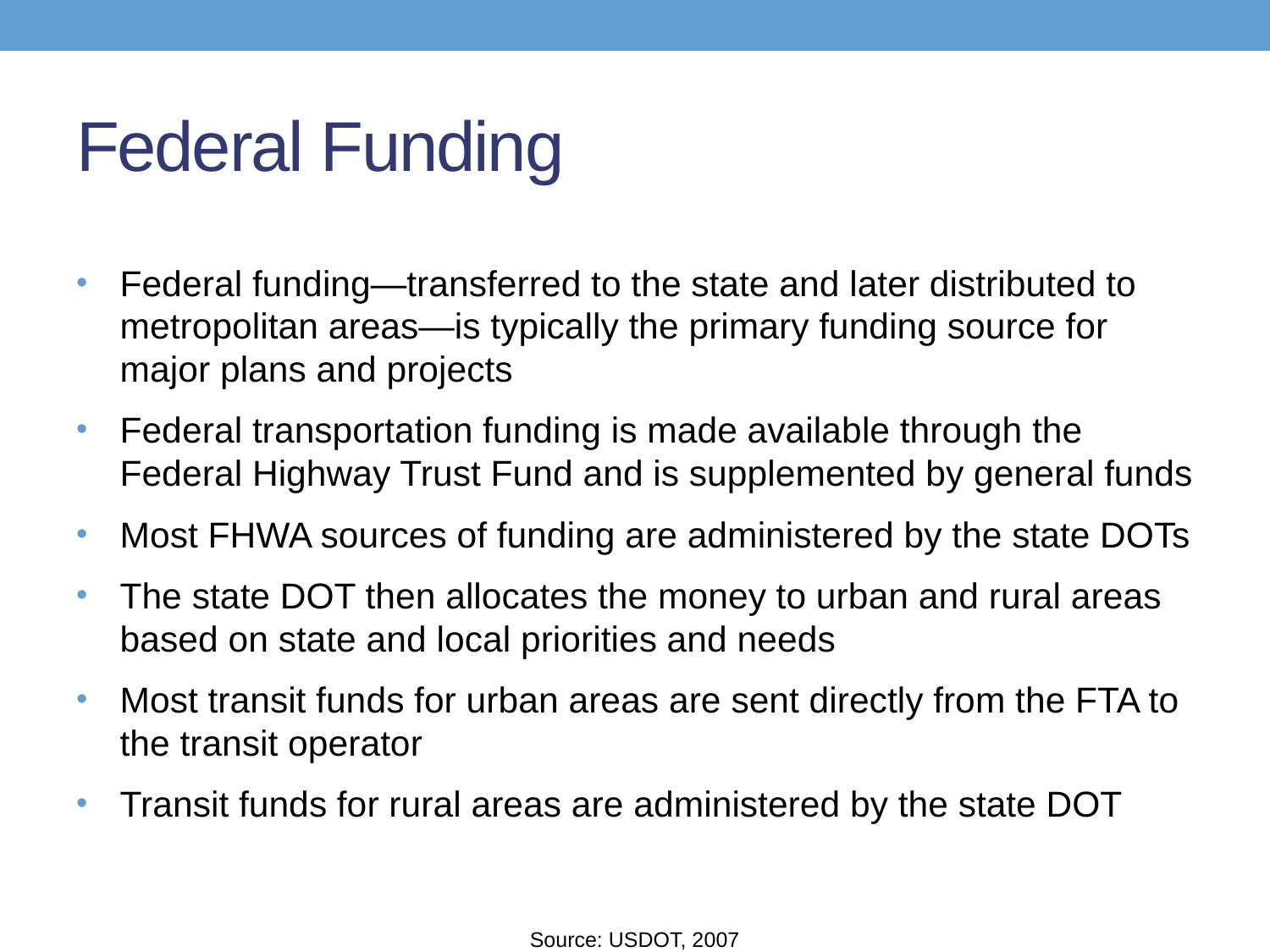

# Federal Funding
Federal funding—transferred to the state and later distributed to metropolitan areas—is typically the primary funding source for major plans and projects
Federal transportation funding is made available through the Federal Highway Trust Fund and is supplemented by general funds
Most FHWA sources of funding are administered by the state DOTs
The state DOT then allocates the money to urban and rural areas based on state and local priorities and needs
Most transit funds for urban areas are sent directly from the FTA to the transit operator
Transit funds for rural areas are administered by the state DOT
Source: USDOT, 2007